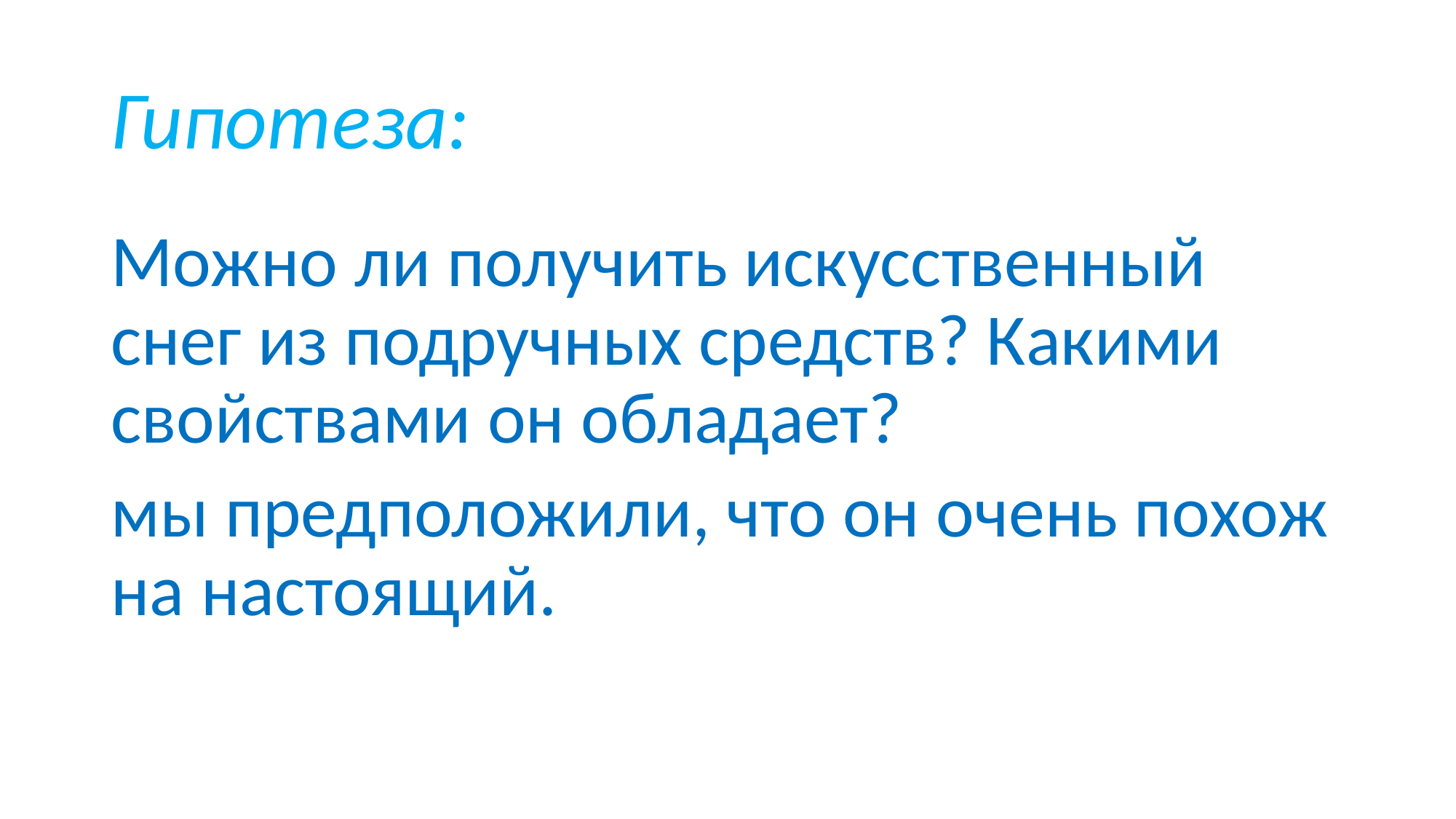

# Гипотеза:
Можно ли получить искусственный снег из подручных средств? Какими свойствами он обладает?
мы предположили, что он очень похож на настоящий.